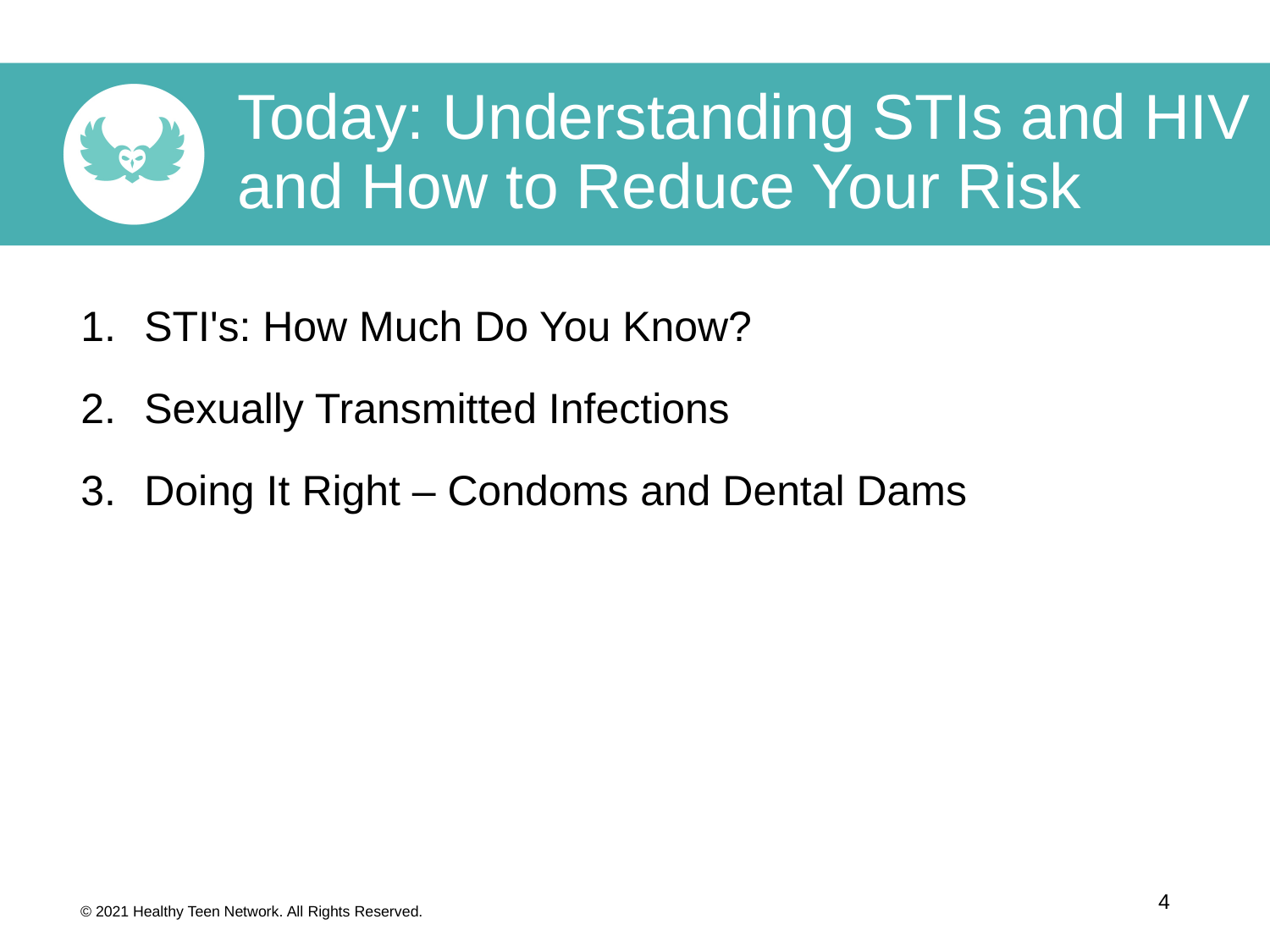

Today: Understanding STIs and HIV and How to Reduce Your Risk
STI's: How Much Do You Know?
Sexually Transmitted Infections
Doing It Right – Condoms and Dental Dams